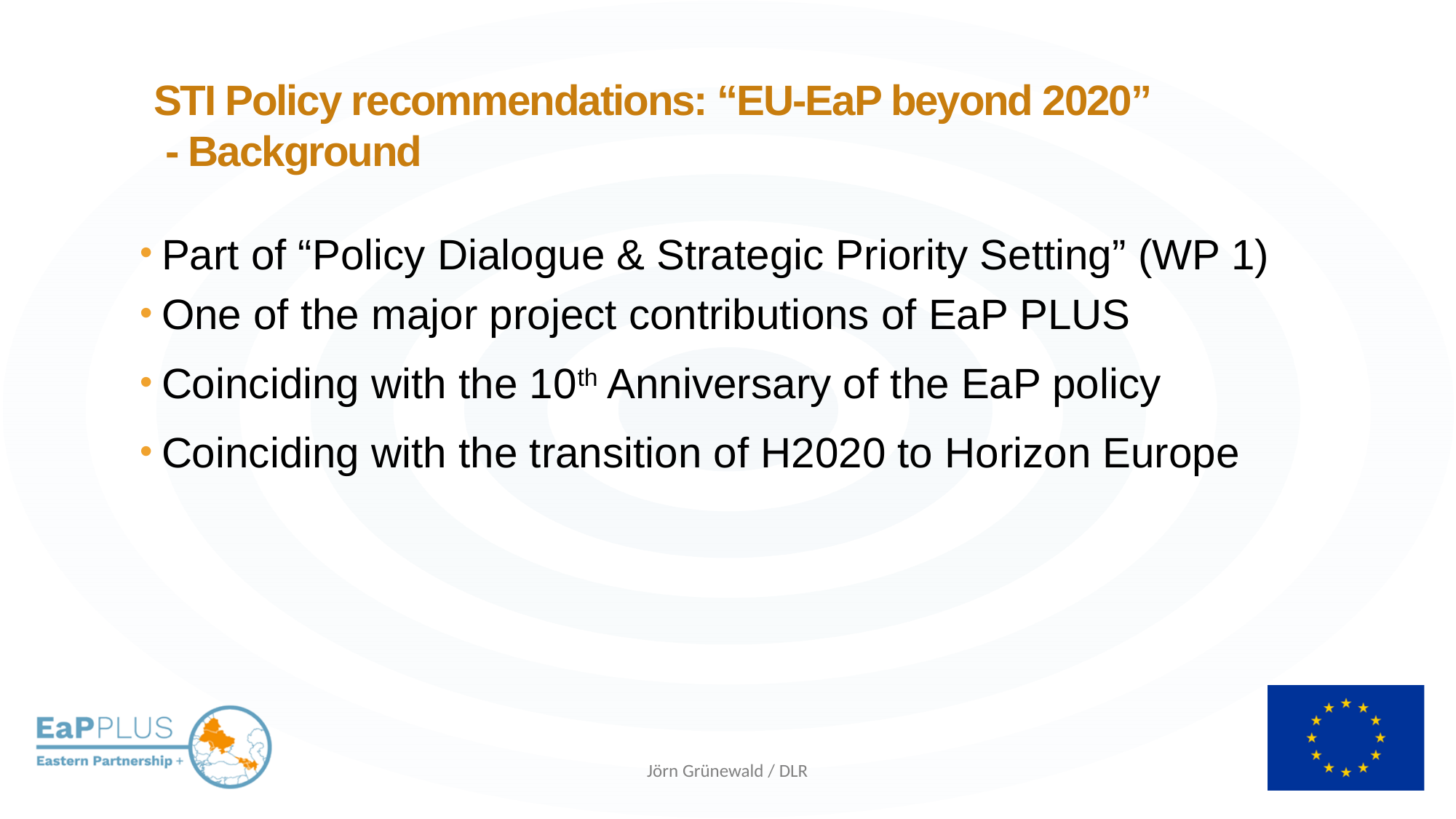

STI Policy recommendations: “EU-EaP beyond 2020”
 - Background
Part of “Policy Dialogue & Strategic Priority Setting” (WP 1)
One of the major project contributions of EaP PLUS
Coinciding with the 10th Anniversary of the EaP policy
Coinciding with the transition of H2020 to Horizon Europe

Jörn Grünewald / DLR